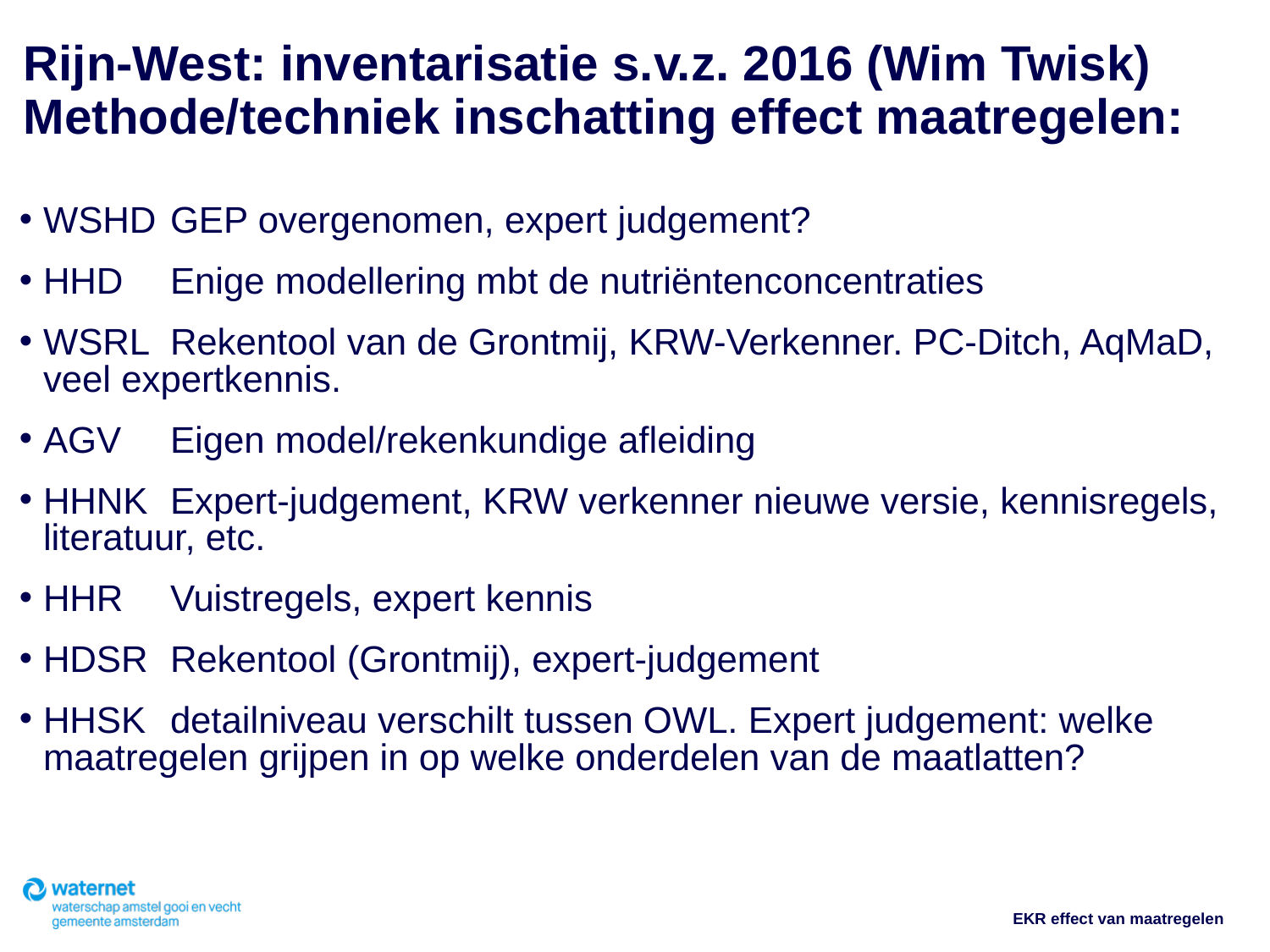

# Rijn-West: inventarisatie s.v.z. 2016 (Wim Twisk) Methode/techniek inschatting effect maatregelen:
WSHD	GEP overgenomen, expert judgement?
HHD	Enige modellering mbt de nutriëntenconcentraties
WSRL	Rekentool van de Grontmij, KRW-Verkenner. PC-Ditch, AqMaD, veel expertkennis.
AGV	Eigen model/rekenkundige afleiding
HHNK	Expert-judgement, KRW verkenner nieuwe versie, kennisregels, literatuur, etc.
HHR	Vuistregels, expert kennis
HDSR	Rekentool (Grontmij), expert-judgement
HHSK	detailniveau verschilt tussen OWL. Expert judgement: welke maatregelen grijpen in op welke onderdelen van de maatlatten?